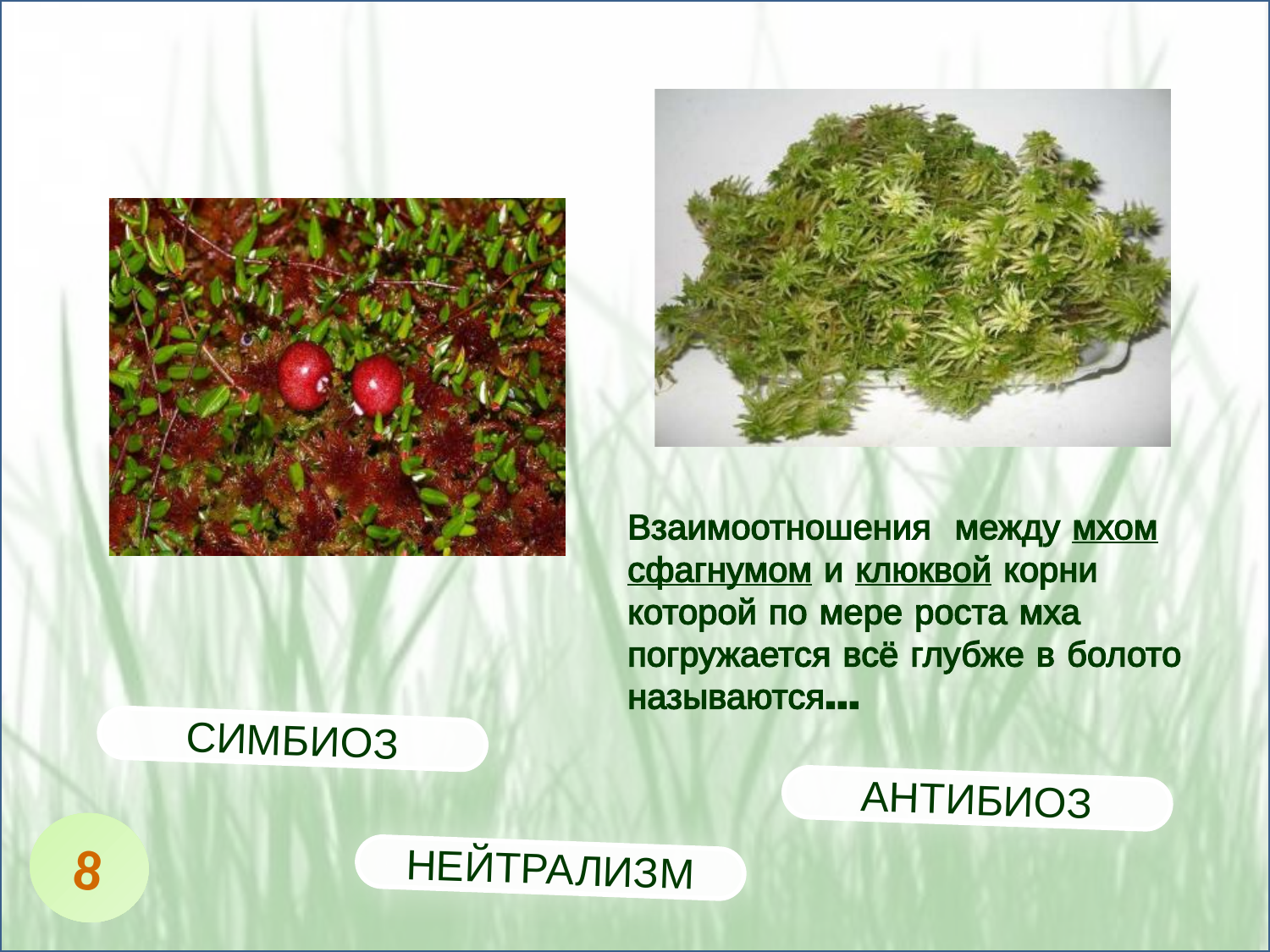

Взаимоотношения  между мхом сфагнумом и клюквой корни которой по мере роста мха погружается всё глубже в болото называются…
СИМБИОЗ
АНТИБИОЗ
8
НЕЙТРАЛИЗМ